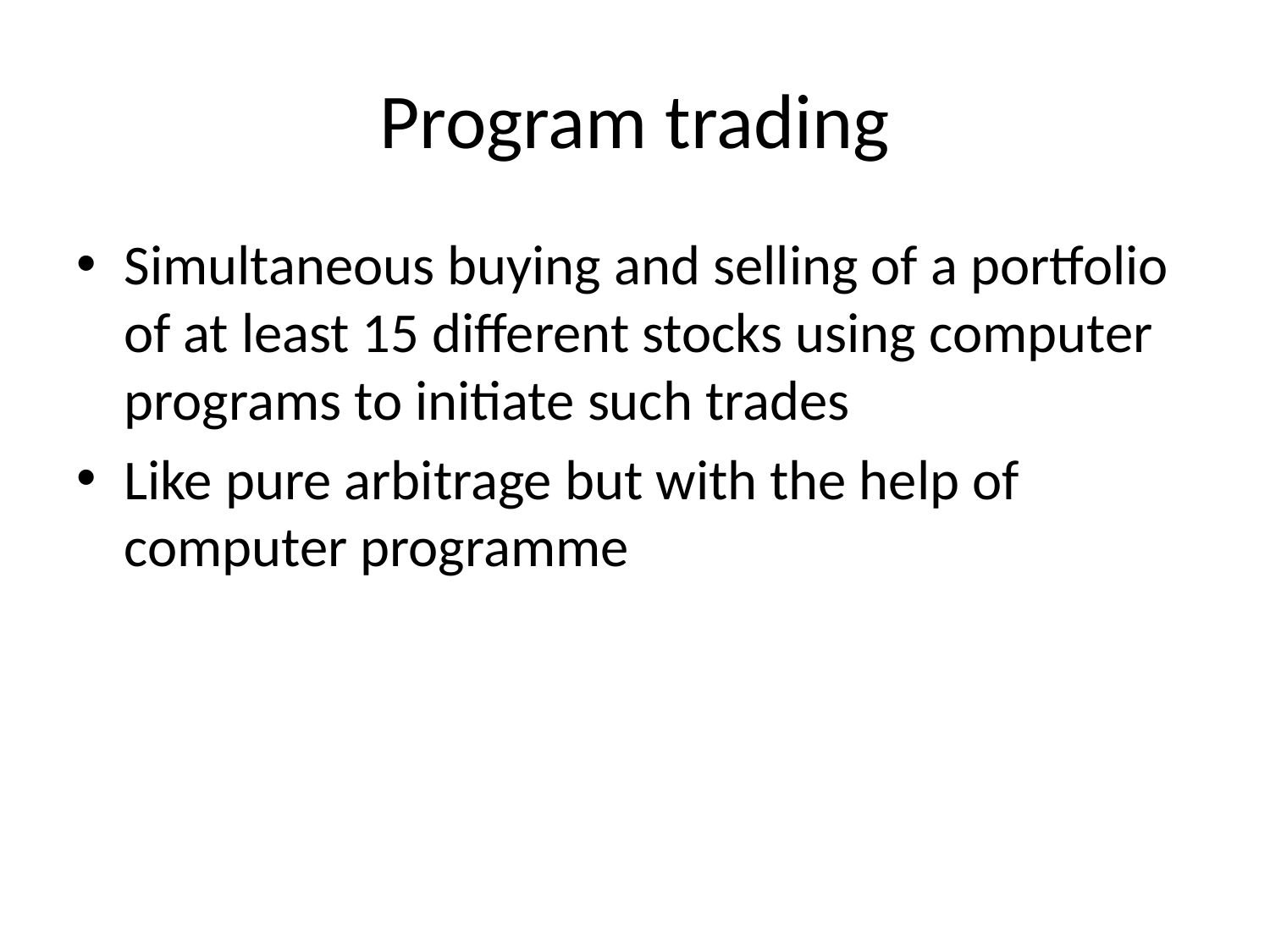

# Program trading
Simultaneous buying and selling of a portfolio of at least 15 different stocks using computer programs to initiate such trades
Like pure arbitrage but with the help of computer programme